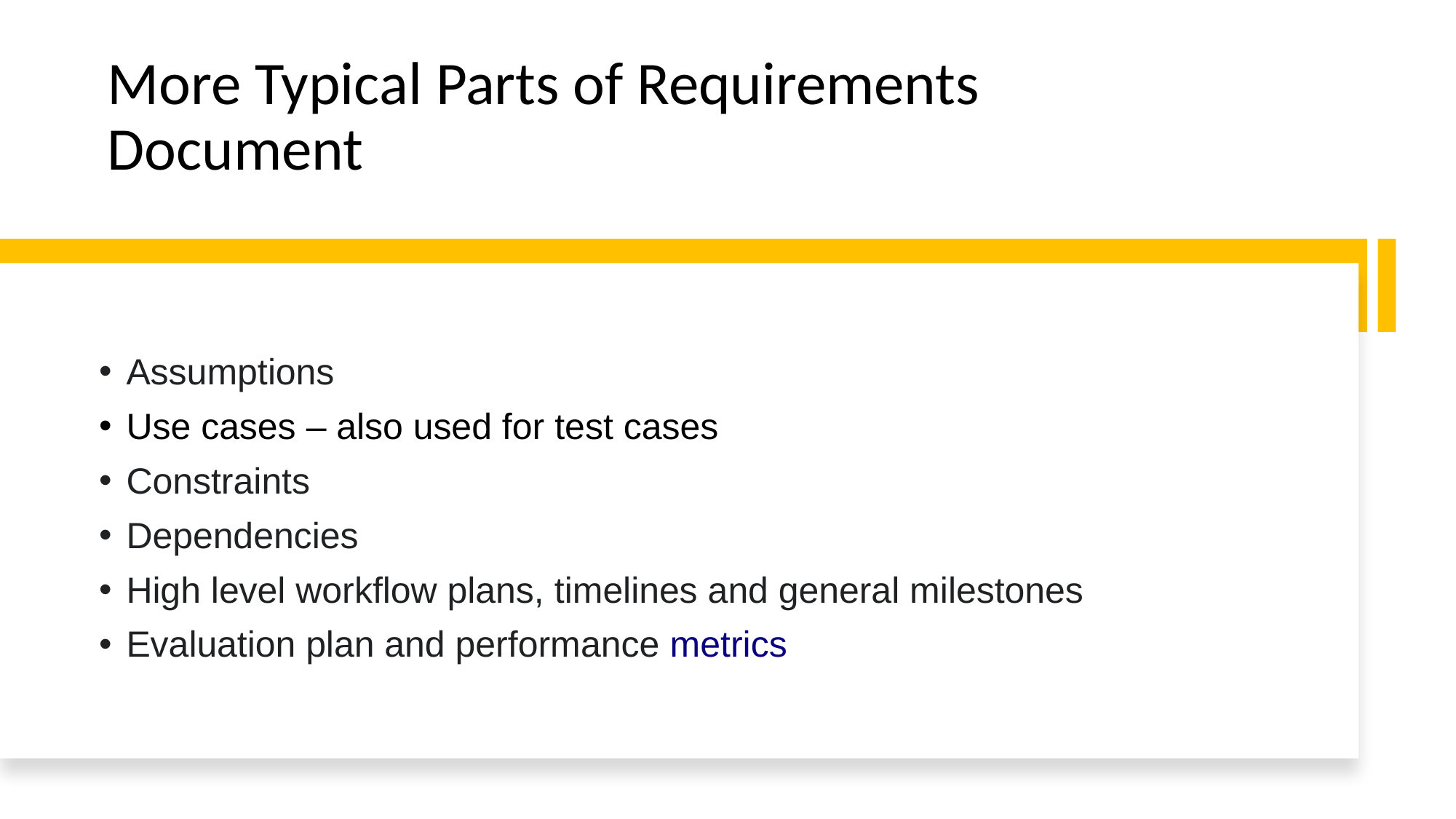

# More Typical Parts of Requirements Document

Assumptions
Use cases – also used for test cases
Constraints
Dependencies
High level workflow plans, timelines and general milestones
Evaluation plan and performance metrics